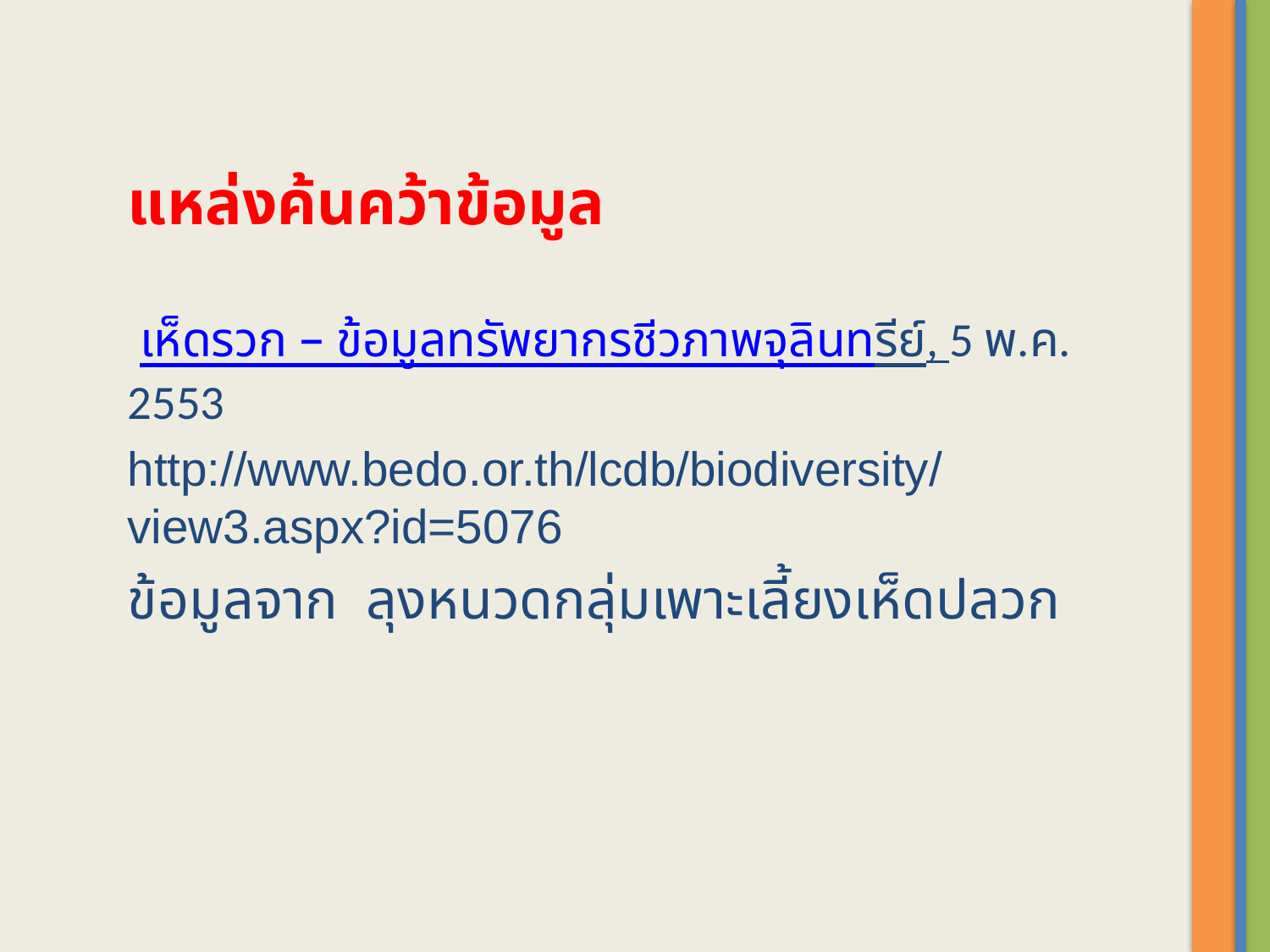

แหล่งค้นคว้าข้อมูล

 เห็ดรวก – ข้อมูลทรัพยากรชีวภาพจุลินทรีย์, 5 พ.ค. 2553
http://www.bedo.or.th/lcdb/biodiversity/view3.aspx?id=5076
ข้อมูลจาก  ลุงหนวดกลุ่มเพาะเลี้ยงเห็ดปลวก